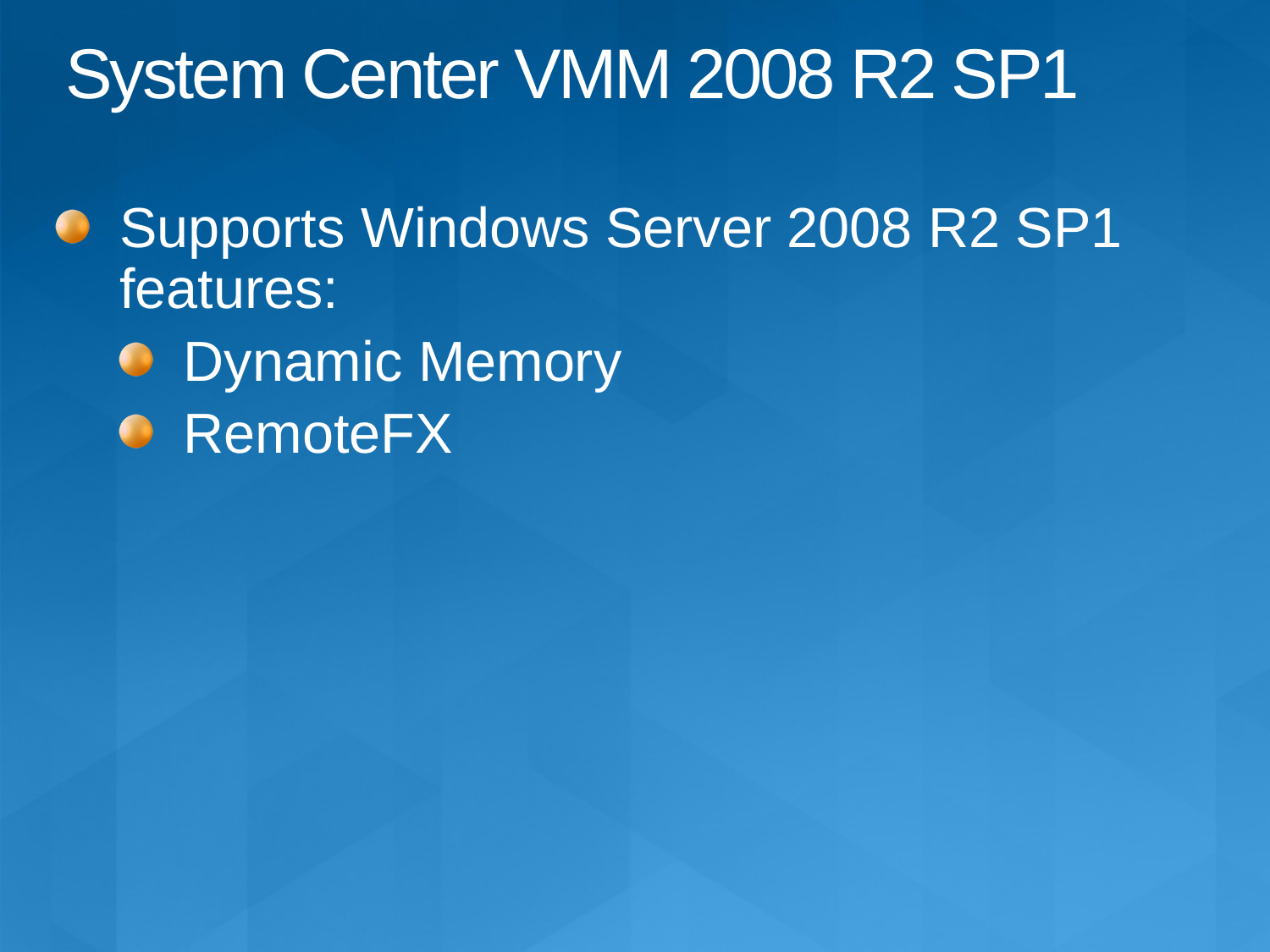

System Center VMM 2008 R2 SP1
Supports Windows Server 2008 R2 SP1 features:
Dynamic Memory
RemoteFX